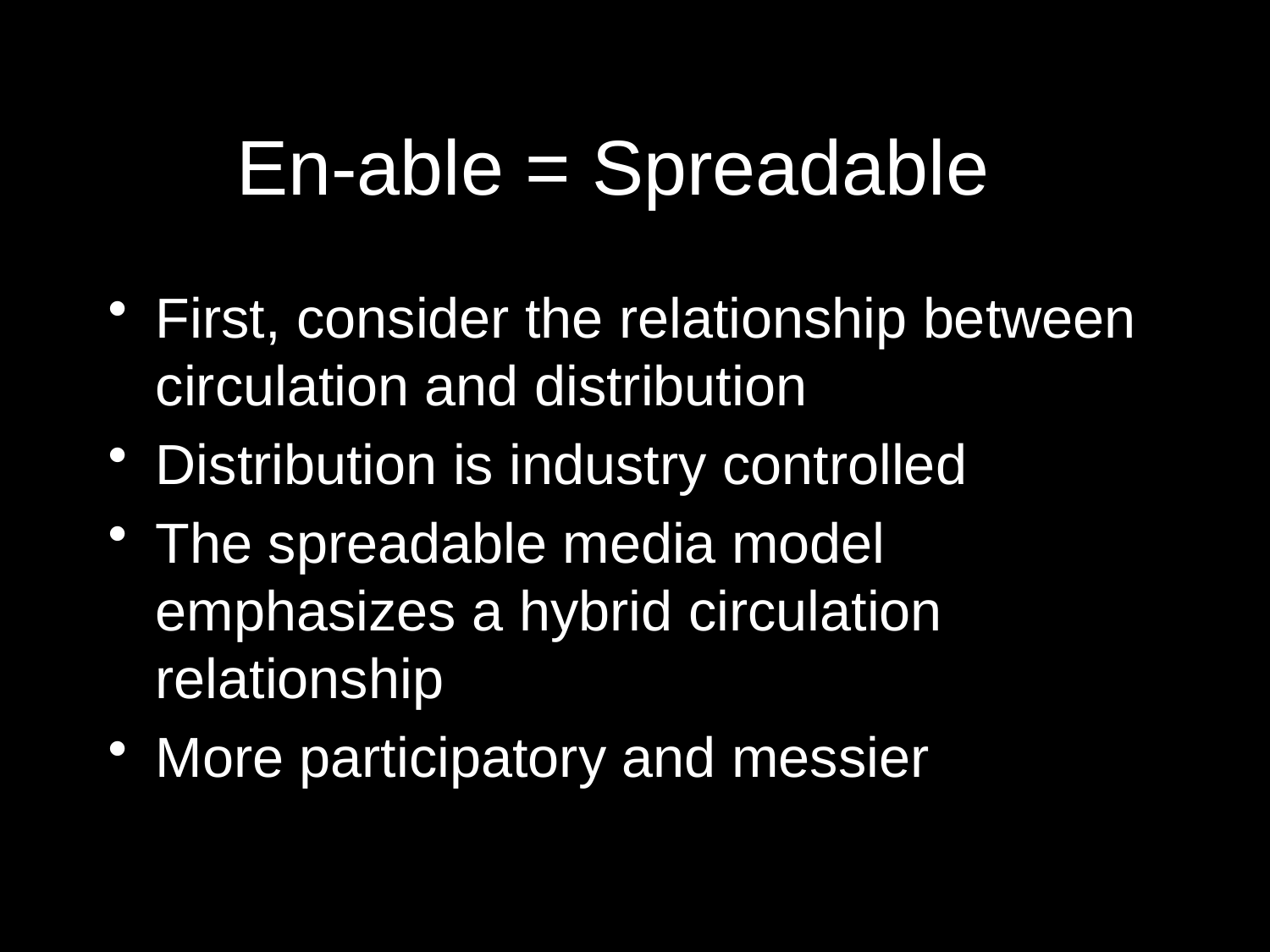

# En-able = Spreadable?
First, consider the relationship between circulation and distribution
Distribution is industry controlled
The spreadable media model emphasizes a hybrid circulation relationship
More participatory and messier